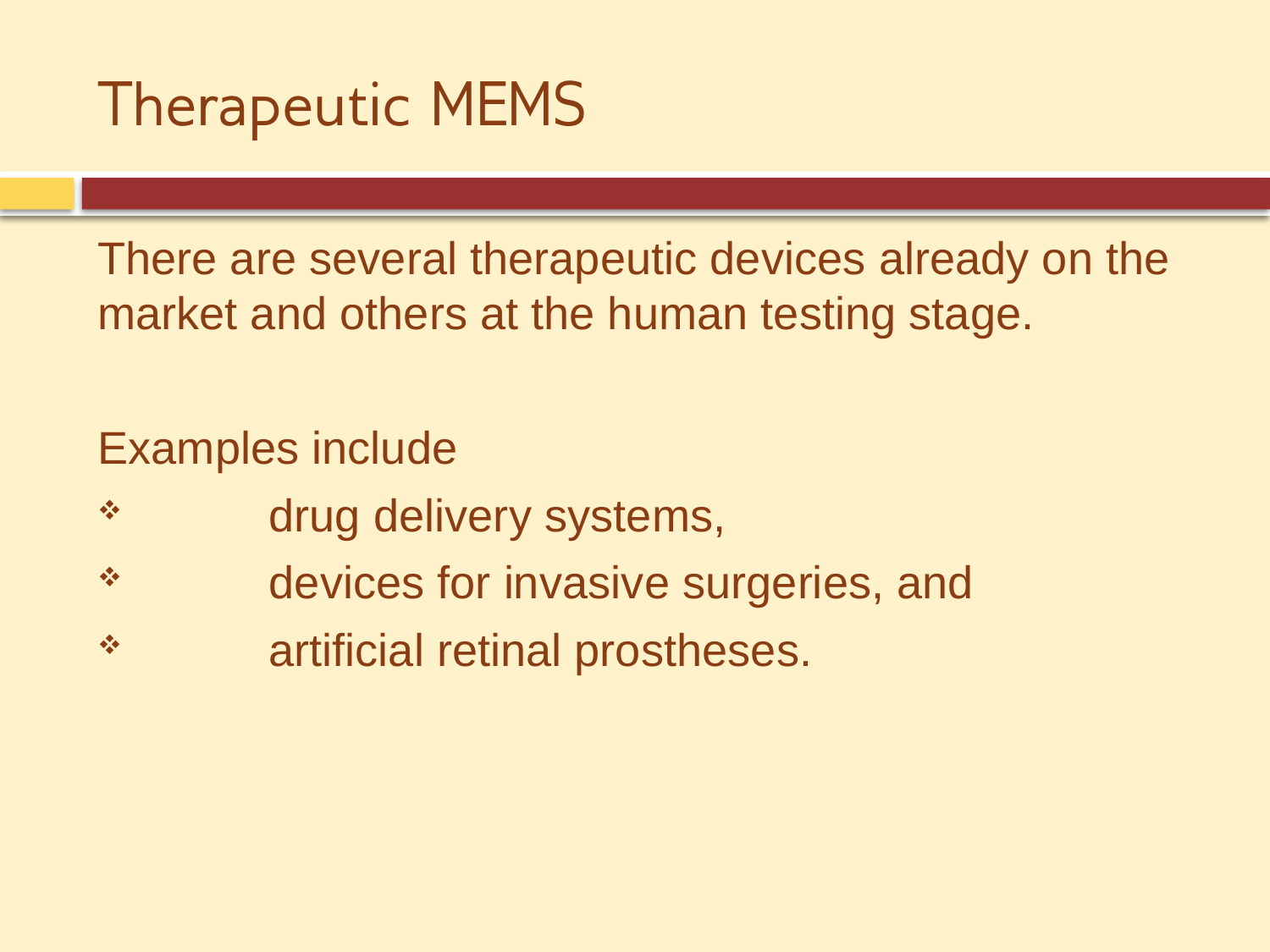

# Therapeutic MEMS
There are several therapeutic devices already on the market and others at the human testing stage.

Examples include
	drug delivery systems,
	devices for invasive surgeries, and
	artificial retinal prostheses.